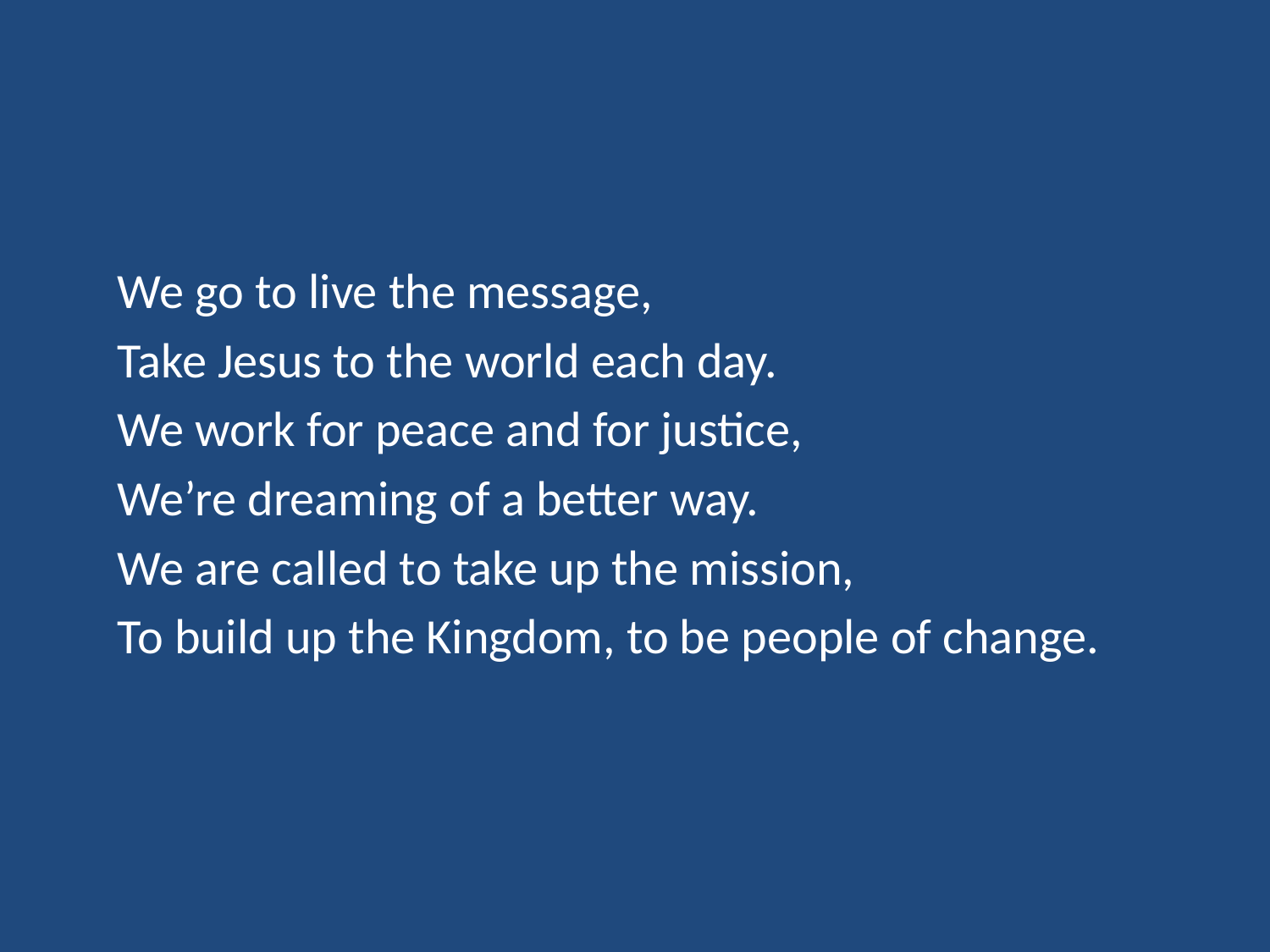

We go to live the message,
Take Jesus to the world each day.
We work for peace and for justice,
We’re dreaming of a better way.
We are called to take up the mission,
To build up the Kingdom, to be people of change.